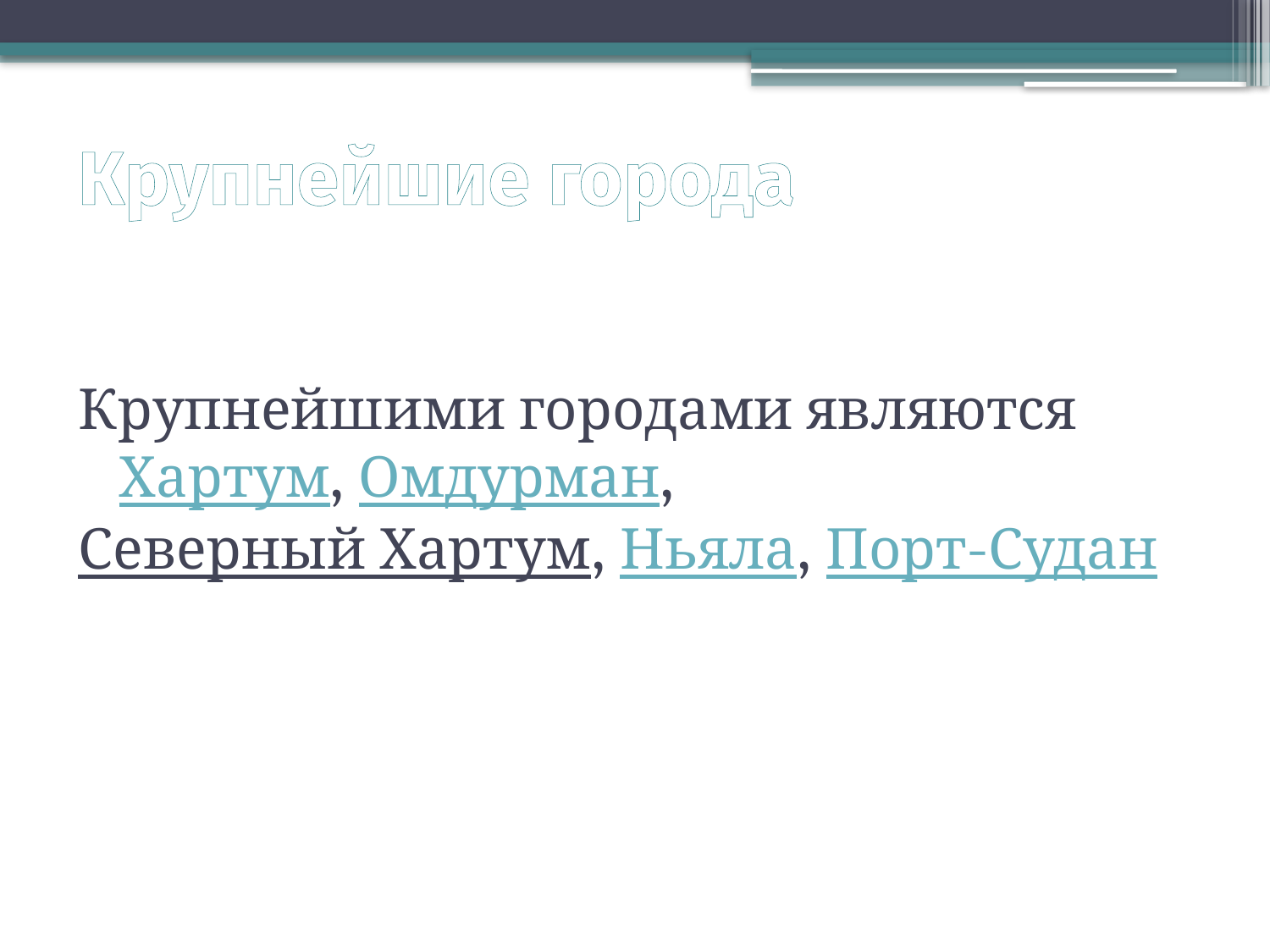

# Крупнейшие города
Крупнейшими городами являются           Хартум, Омдурман, Северный Хартум, Ньяла, Порт-Судан